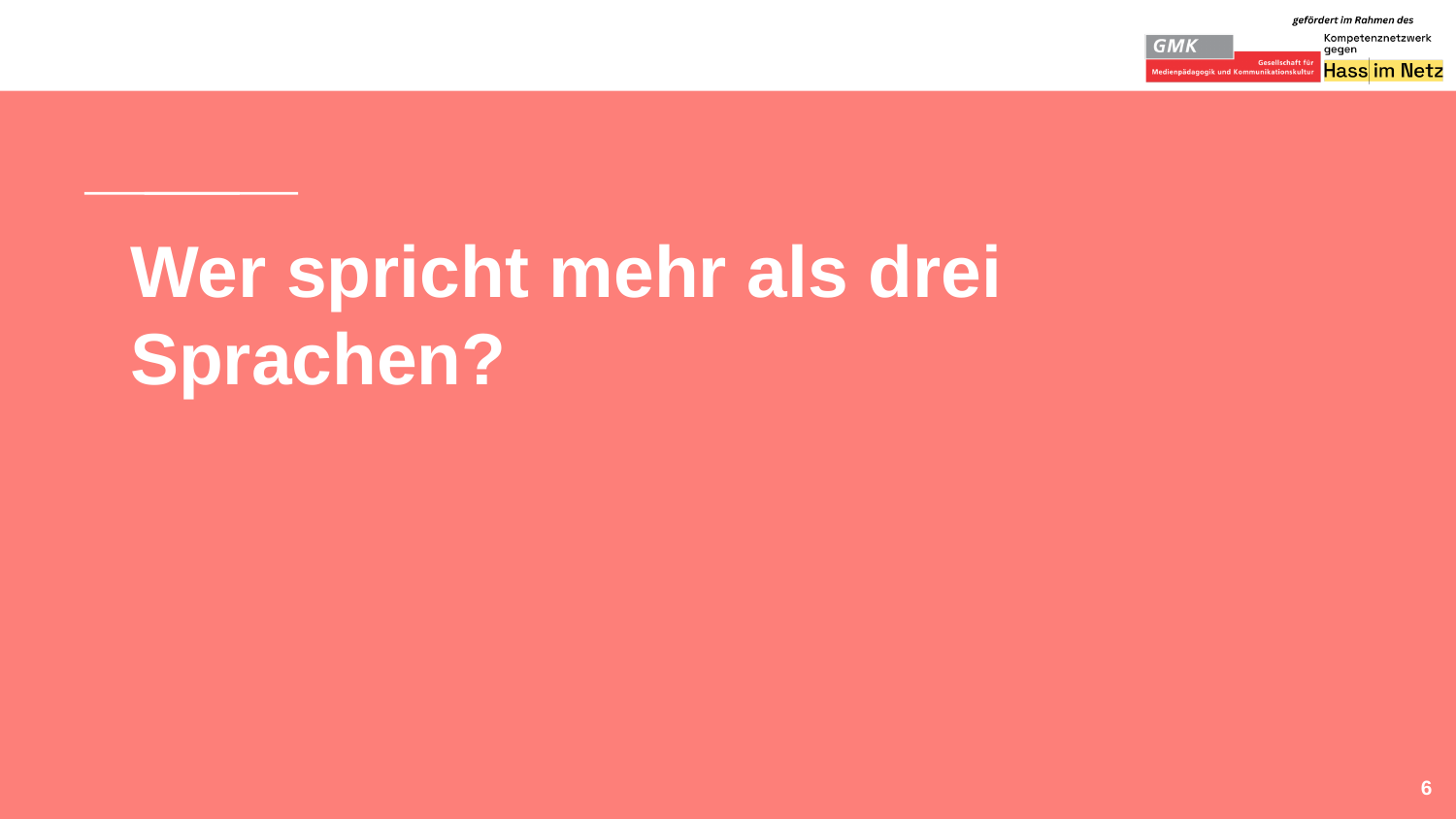

# Wer spricht mehr als drei Sprachen?
6